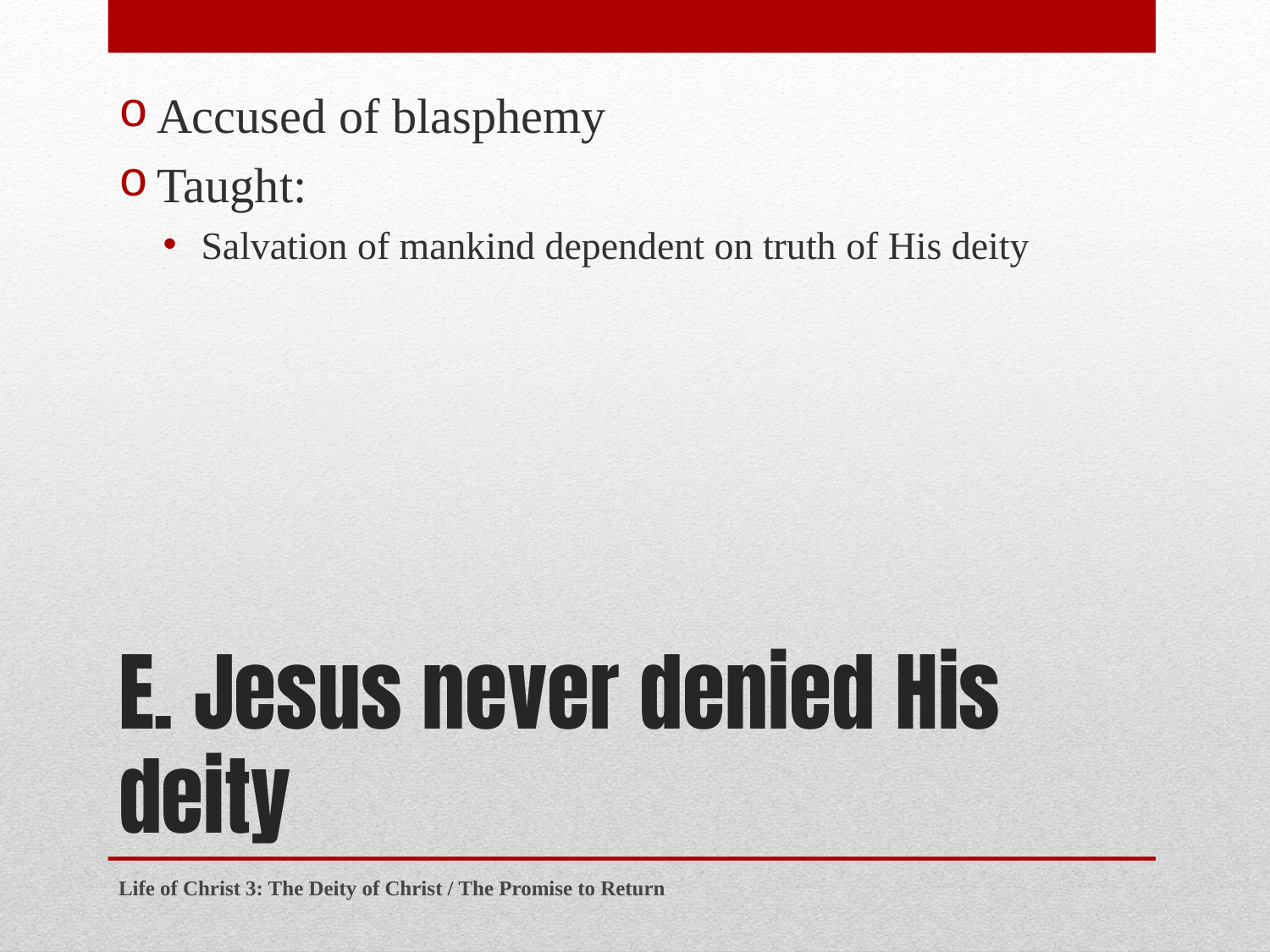

Accused of blasphemy
Taught:
Salvation of mankind dependent on truth of His deity
# E. Jesus never denied His deity
Life of Christ 3: The Deity of Christ / The Promise to Return